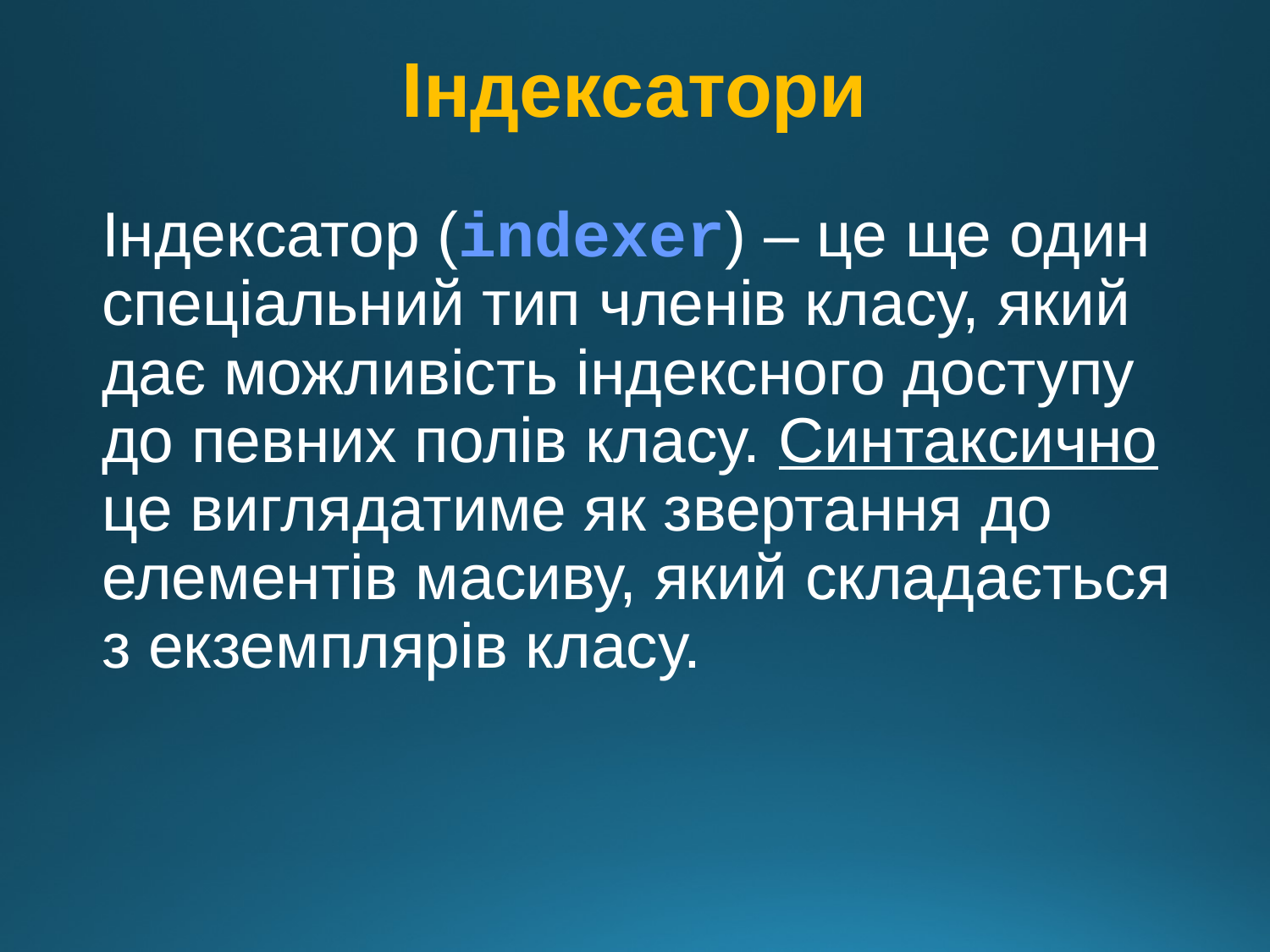

# Індексатори
	Індексатор (indexer) – це ще один спеціальний тип членів класу, який дає можливість індексного доступу до певних полів класу. Синтаксично це виглядатиме як звертання до елементів масиву, який складається з екземплярів класу.